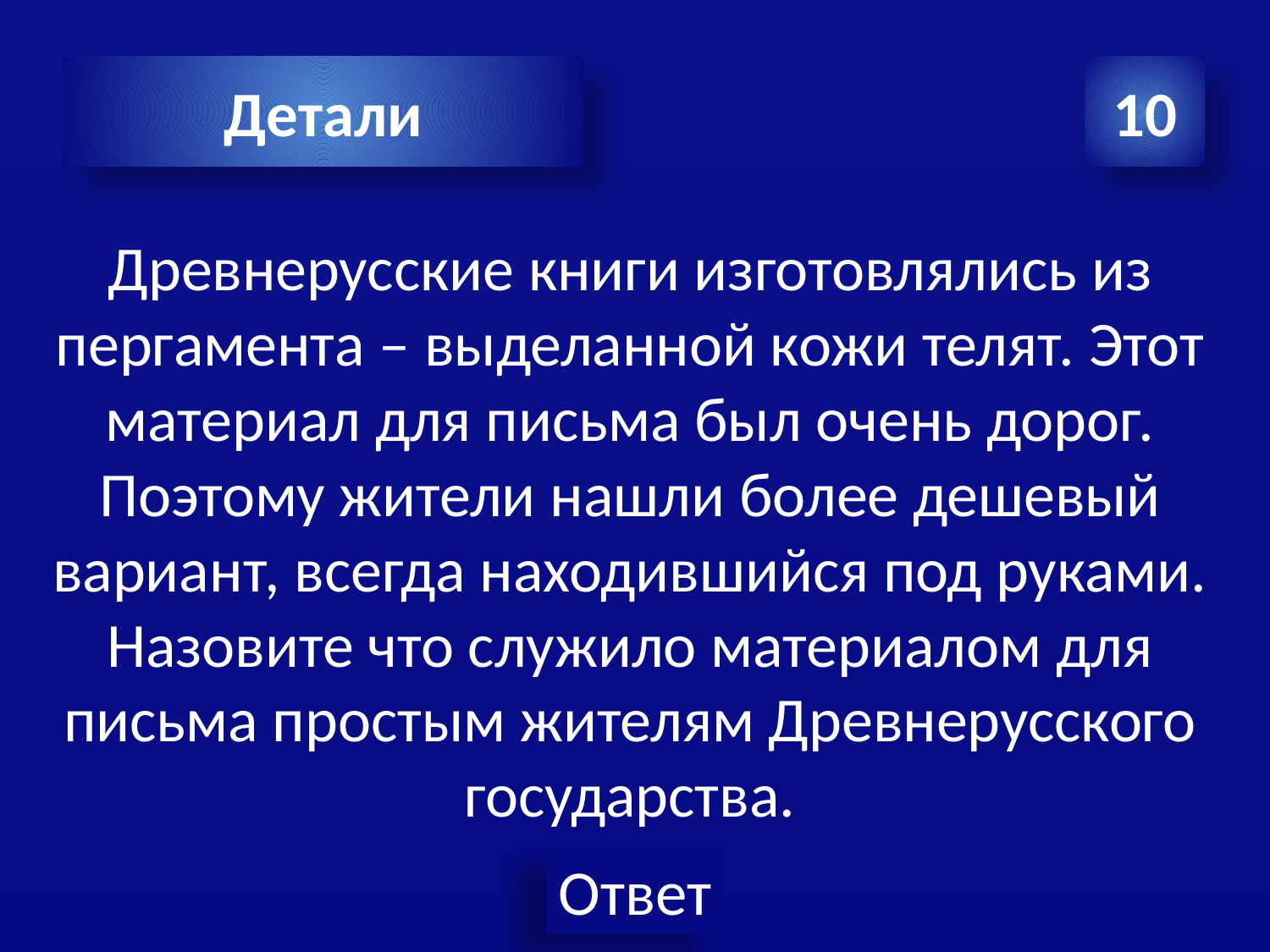

Детали
10
Древнерусские книги изготовлялись из пергамента – выделанной кожи телят. Этот материал для письма был очень дорог. Поэтому жители нашли более дешевый вариант, всегда находившийся под руками. Назовите что служило материалом для письма простым жителям Древнерусского государства.